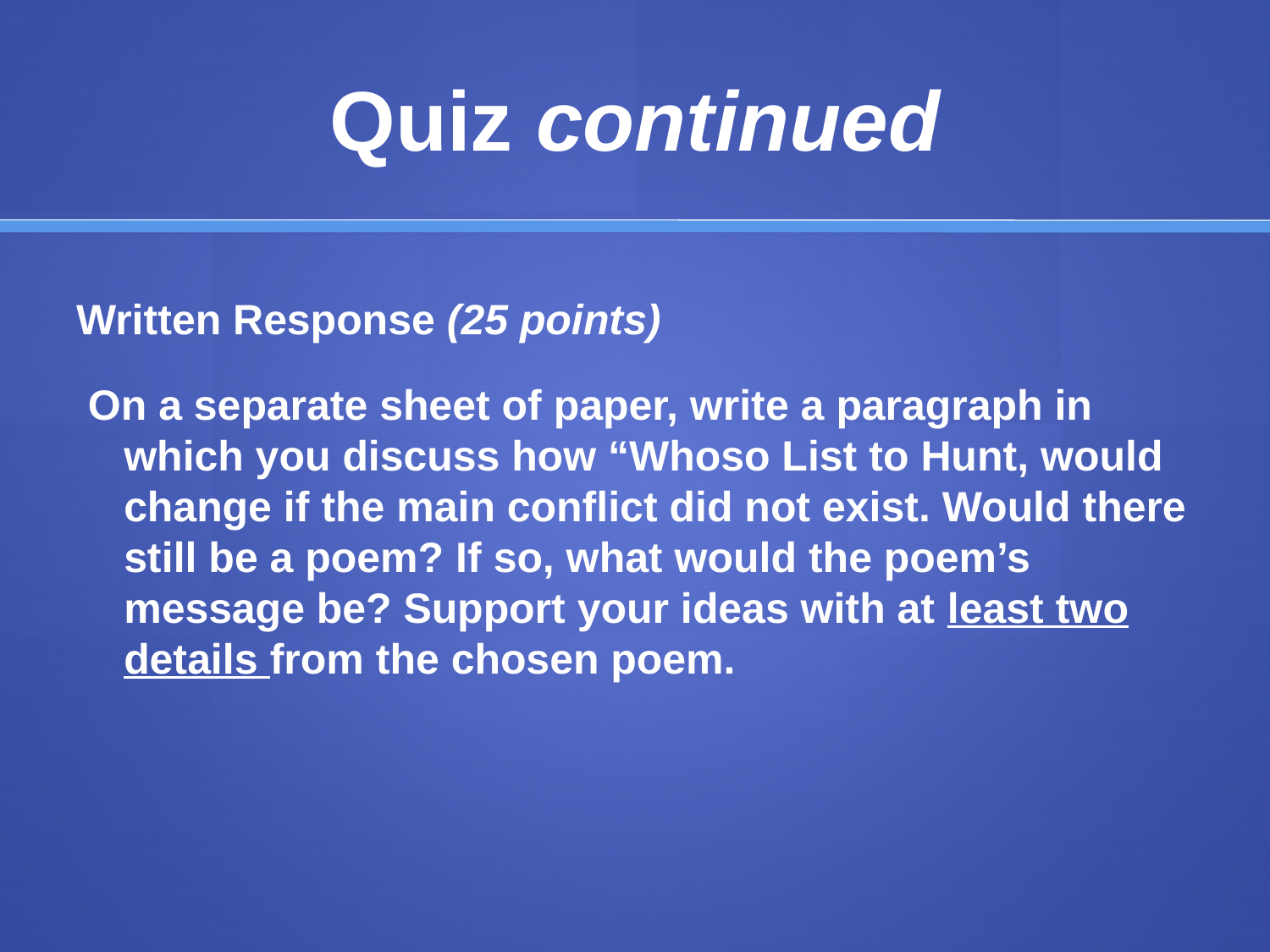

# Quiz continued
Written Response (25 points)
 On a separate sheet of paper, write a paragraph in which you discuss how “Whoso List to Hunt, would change if the main conflict did not exist. Would there still be a poem? If so, what would the poem’s message be? Support your ideas with at least two details from the chosen poem.